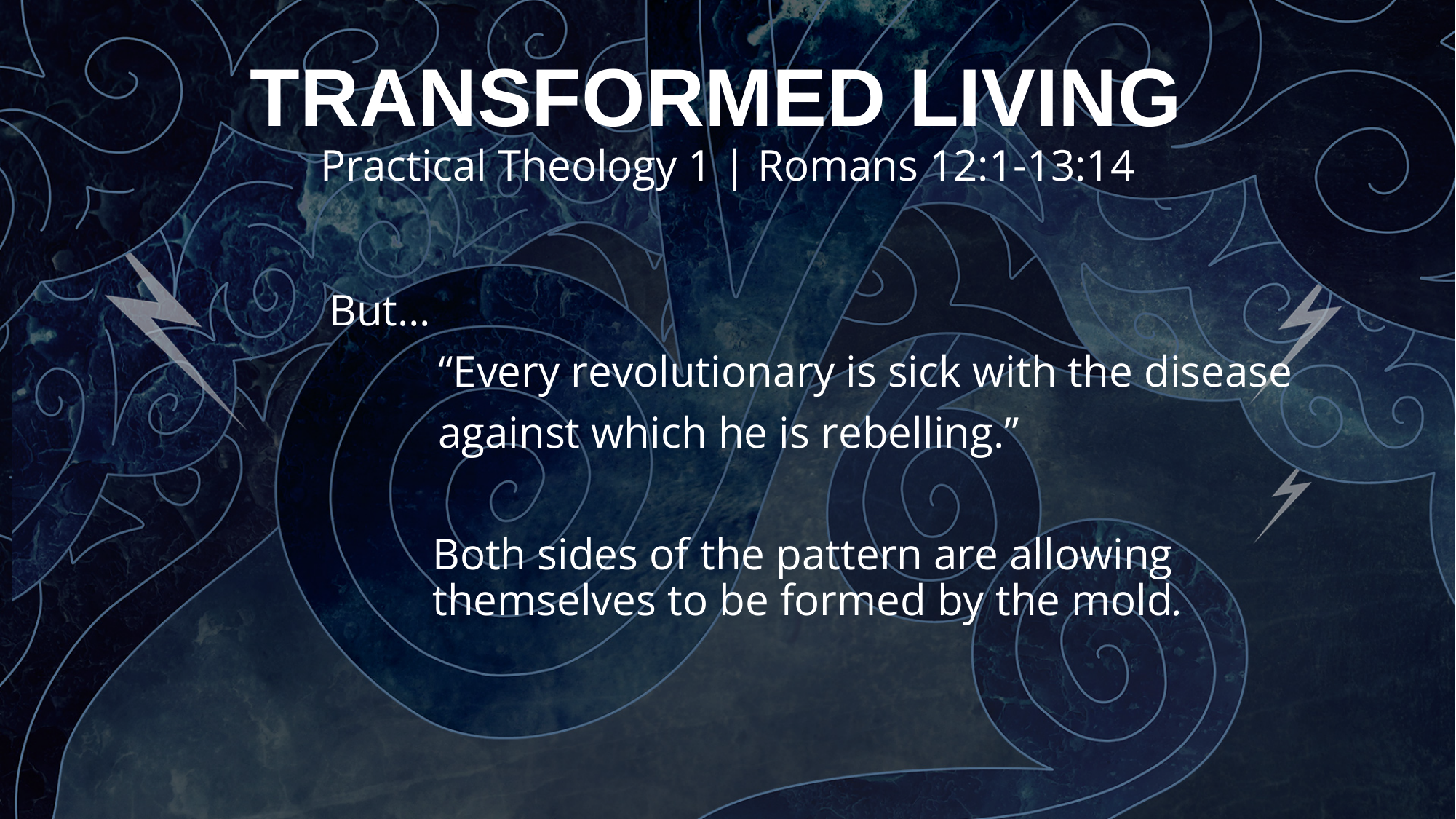

# TRANSFORMED LIVING Practical Theology 1 | Romans 12:1-13:14

		But…
			“Every revolutionary is sick with the disease
			against which he is rebelling.”

Both sides of the pattern are allowing themselves to be formed by the mold.